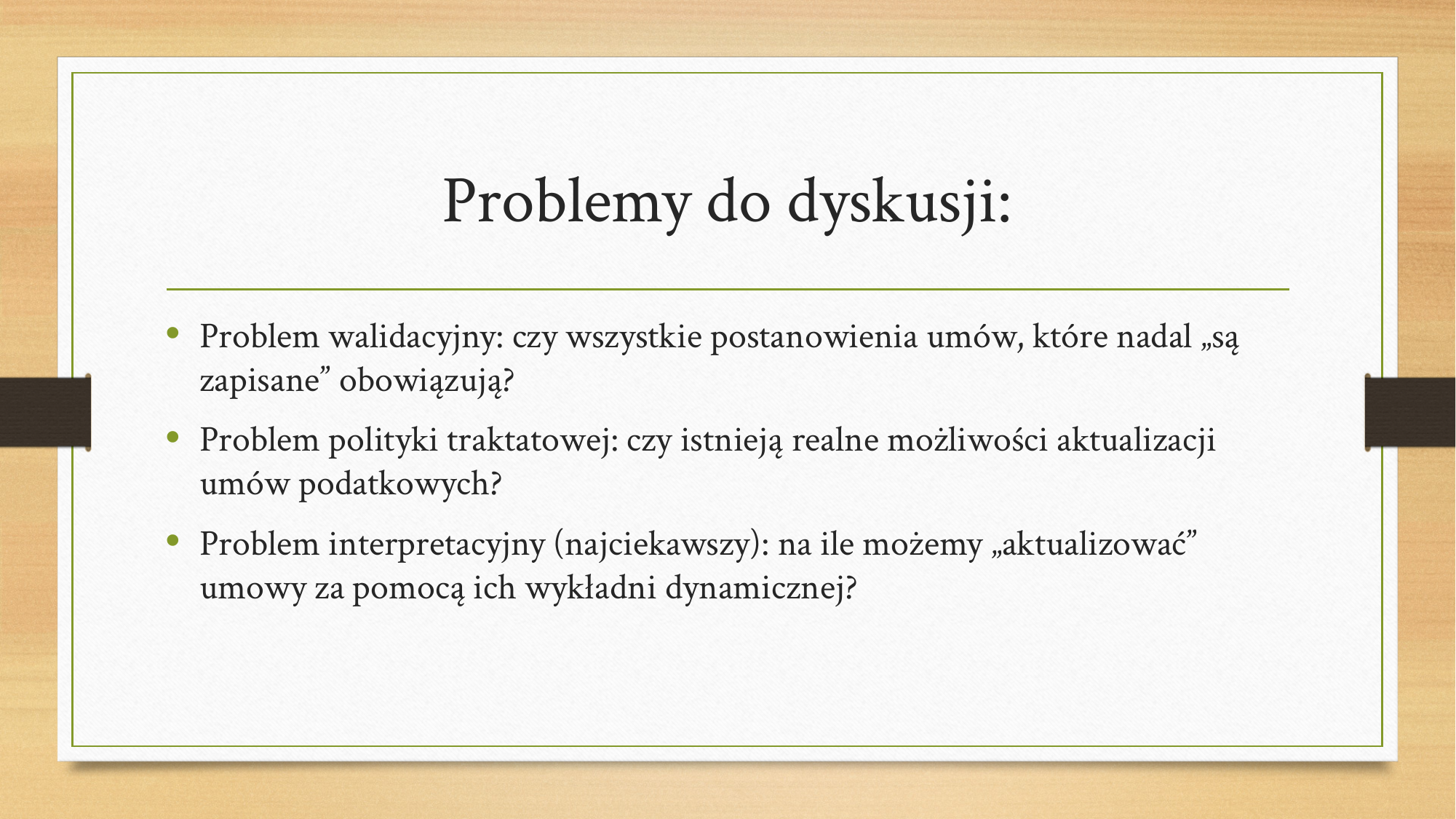

# Problemy do dyskusji:
Problem walidacyjny: czy wszystkie postanowienia umów, które nadal „są zapisane” obowiązują?
Problem polityki traktatowej: czy istnieją realne możliwości aktualizacji umów podatkowych?
Problem interpretacyjny (najciekawszy): na ile możemy „aktualizować” umowy za pomocą ich wykładni dynamicznej?